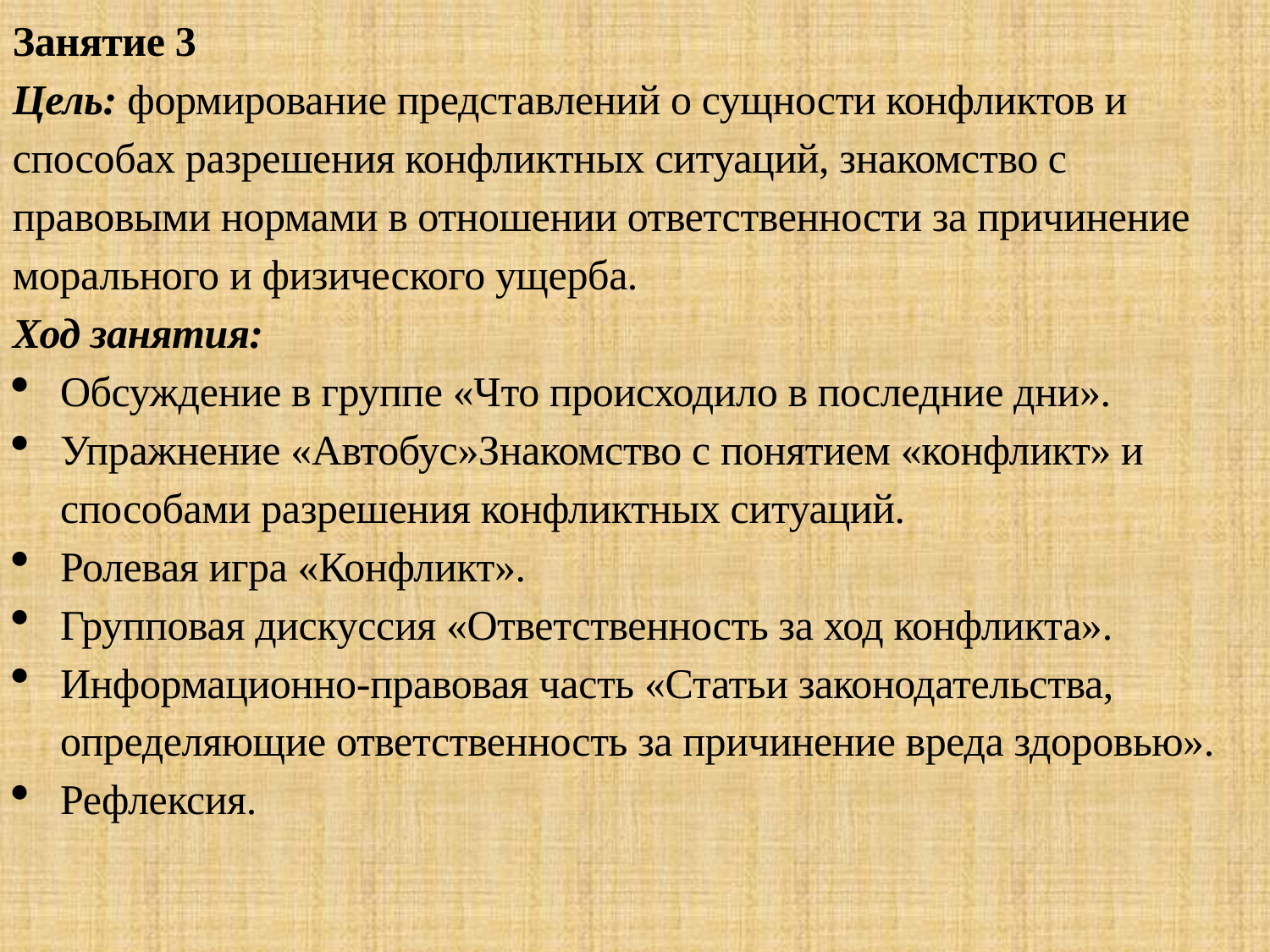

Занятие 3
Цель: формирование представлений о сущности конфликтов и способах разрешения конфликтных ситуаций, знакомство с правовыми нормами в отношении ответственности за причинение морального и физического ущерба.
Ход занятия:
Обсуждение в группе «Что происходило в последние дни».
Упражнение «Автобус»Знакомство с понятием «конфликт» и способами разрешения конфликтных ситуаций.
Ролевая игра «Конфликт».
Групповая дискуссия «Ответственность за ход конфликта».
Информационно-правовая часть «Статьи законодательства, определяющие ответственность за причинение вреда здоровью».
Рефлексия.